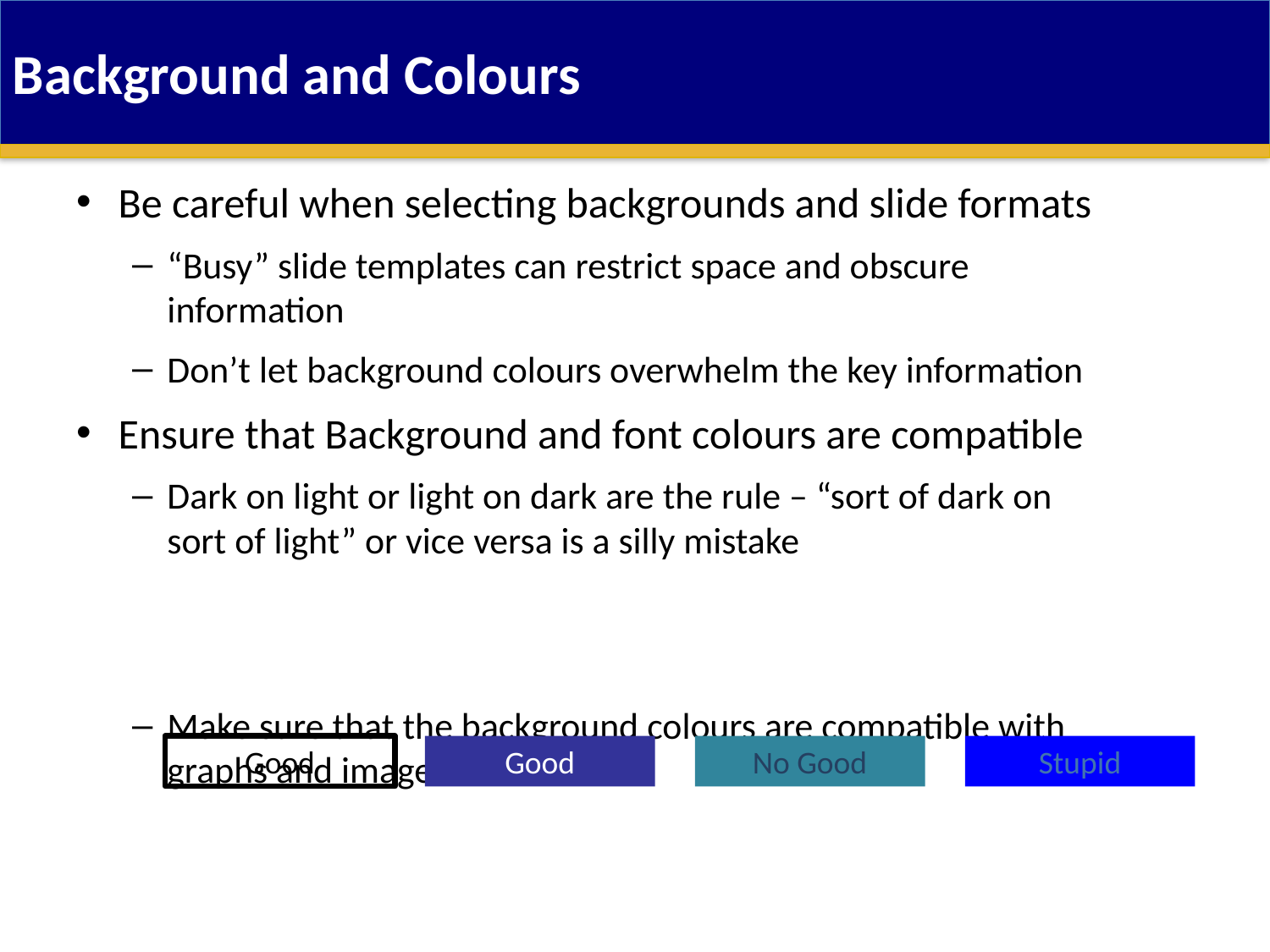

Background and Colours

Be careful when selecting backgrounds and slide formats
“Busy” slide templates can restrict space and obscure information
Don’t let background colours overwhelm the key information
Ensure that Background and font colours are compatible
Dark on light or light on dark are the rule – “sort of dark on sort of light” or vice versa is a silly mistake

Make sure that the background colours are compatible with graphs and images too.
Good
Good
No Good
Stupid